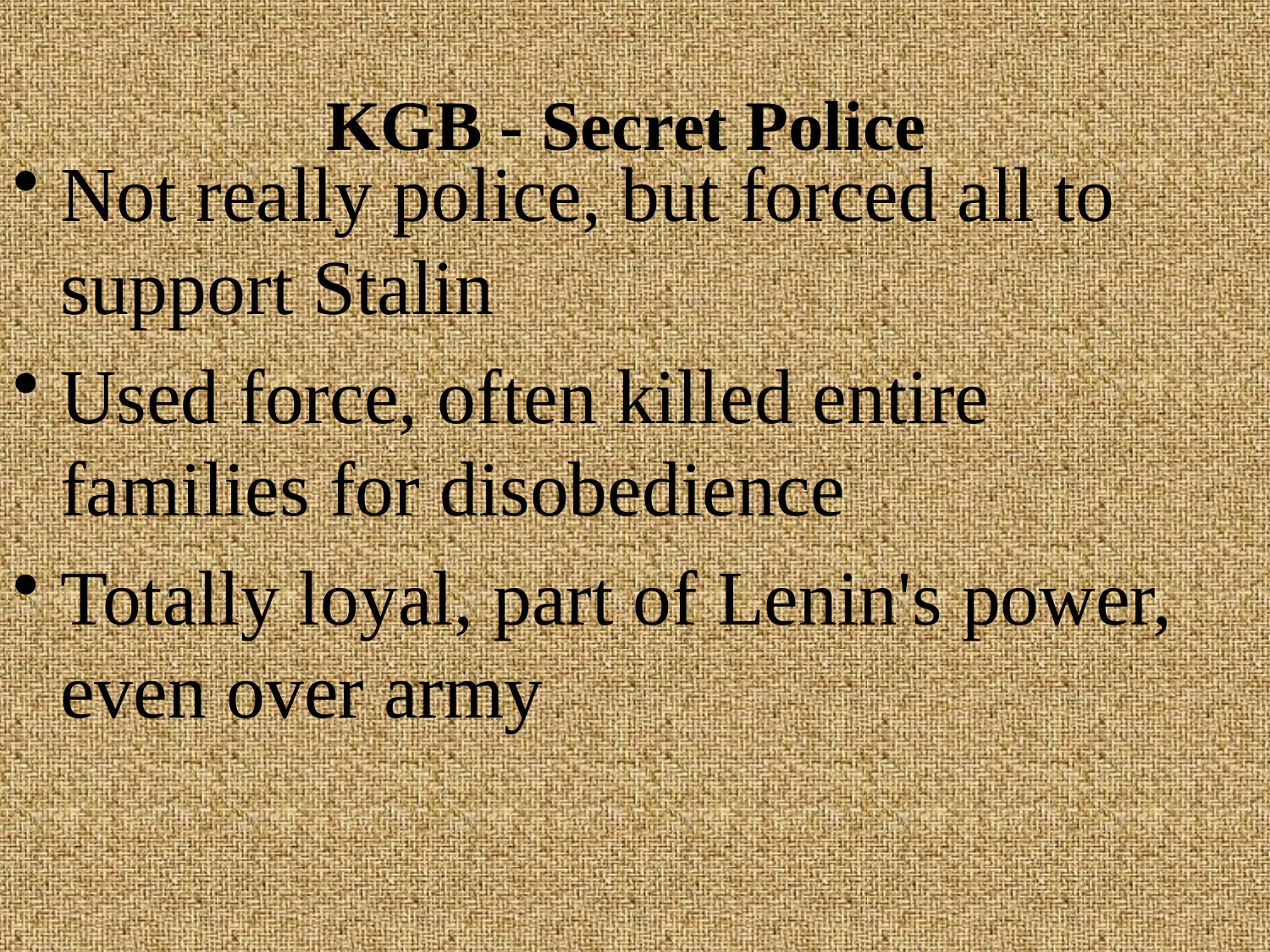

# KGB - Secret Police
Not really police, but forced all to support Stalin
Used force, often killed entire families for disobedience
Totally loyal, part of Lenin's power, even over army